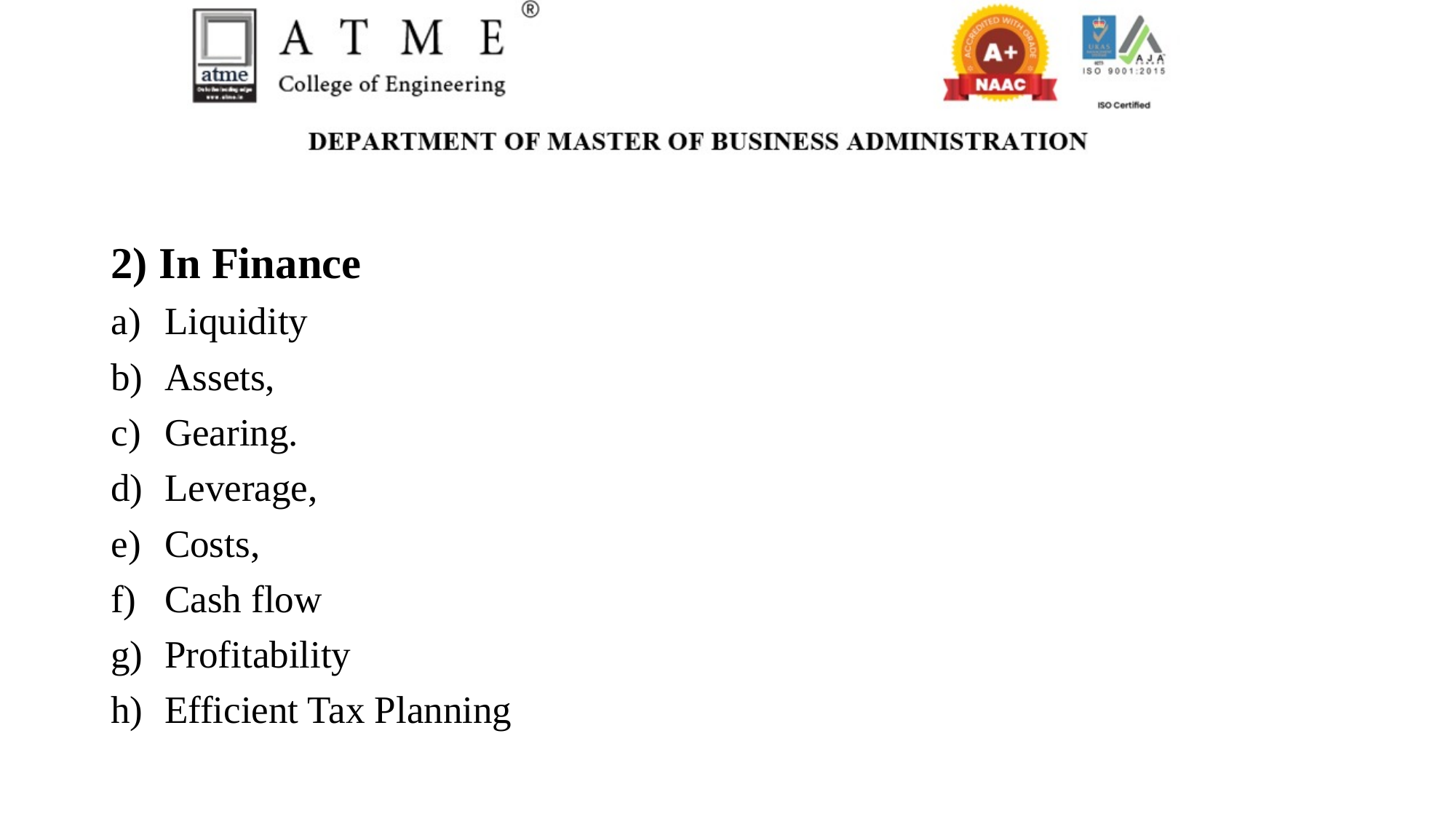

2) In Finance
Liquidity
Assets,
Gearing.
Leverage,
Costs,
Cash flow
Profitability
Efficient Tax Planning